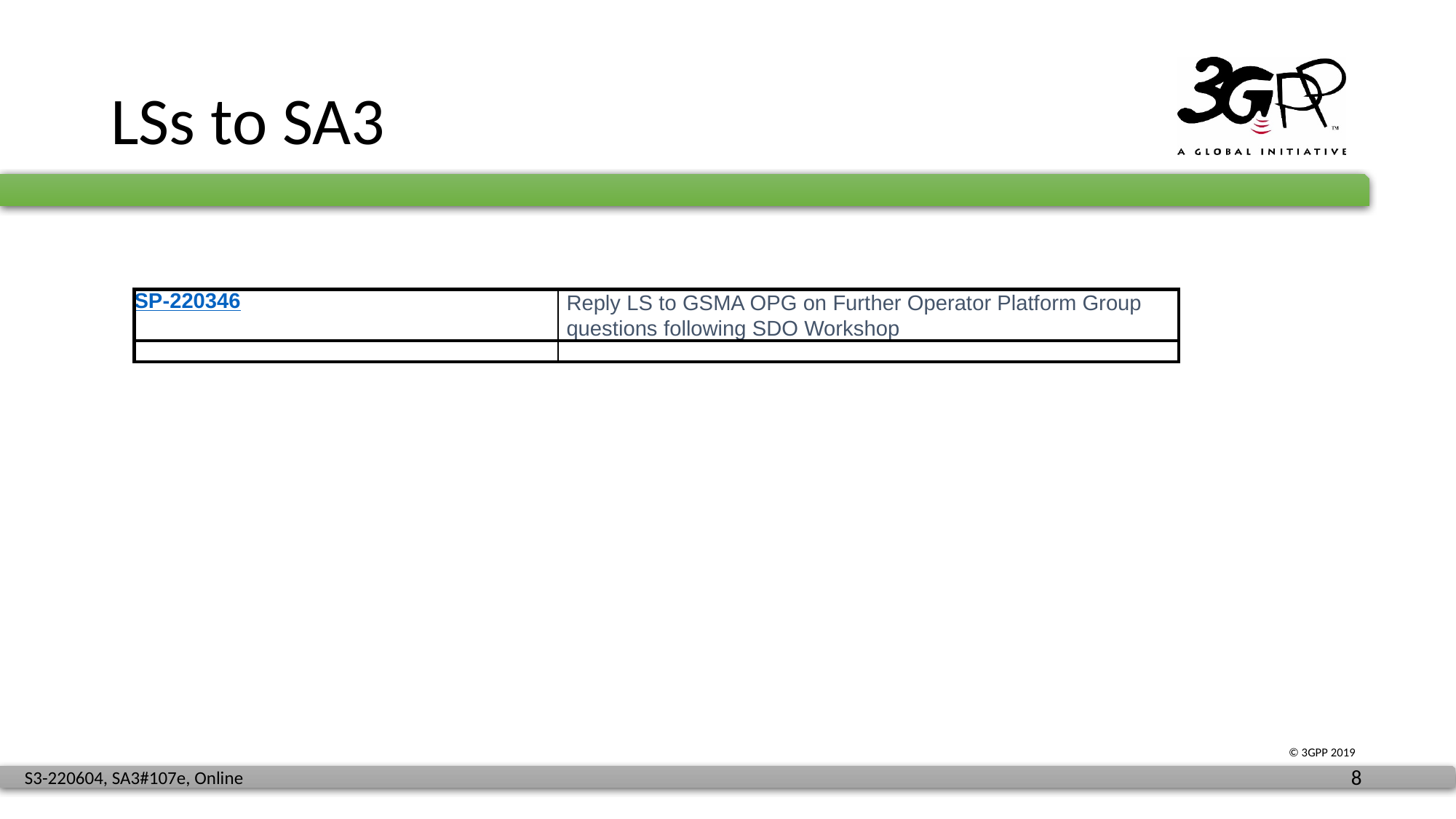

# LSs to SA3
| SP-220346 | Reply LS to GSMA OPG on Further Operator Platform Group questions following SDO Workshop |
| --- | --- |
|  |  |